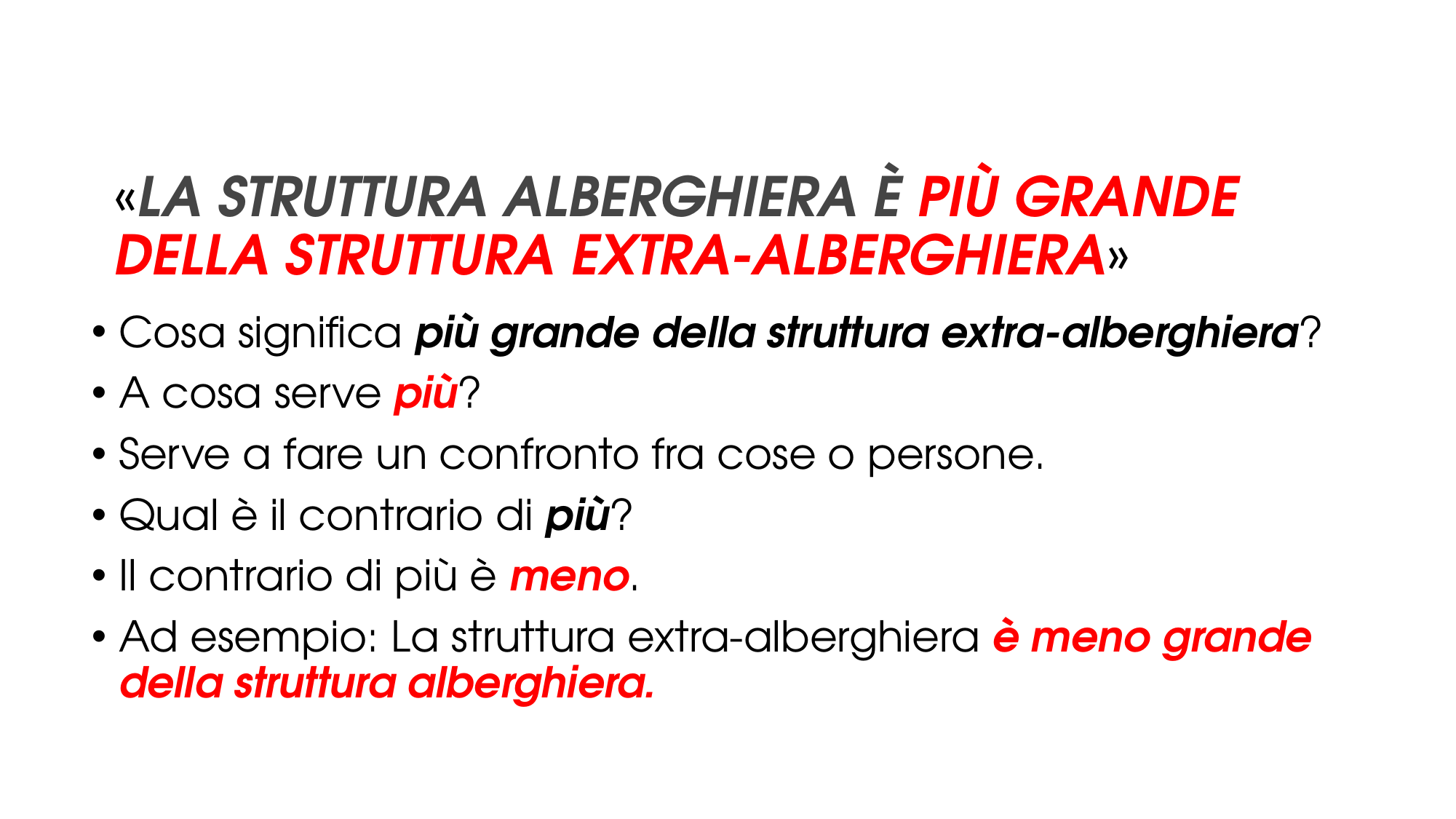

# «La struttura alberghiera è più grande della struttura extra-alberghiera»
Cosa significa più grande della struttura extra-alberghiera?
A cosa serve più?
Serve a fare un confronto fra cose o persone.
Qual è il contrario di più?
Il contrario di più è meno.
Ad esempio: La struttura extra-alberghiera è meno grande della struttura alberghiera.